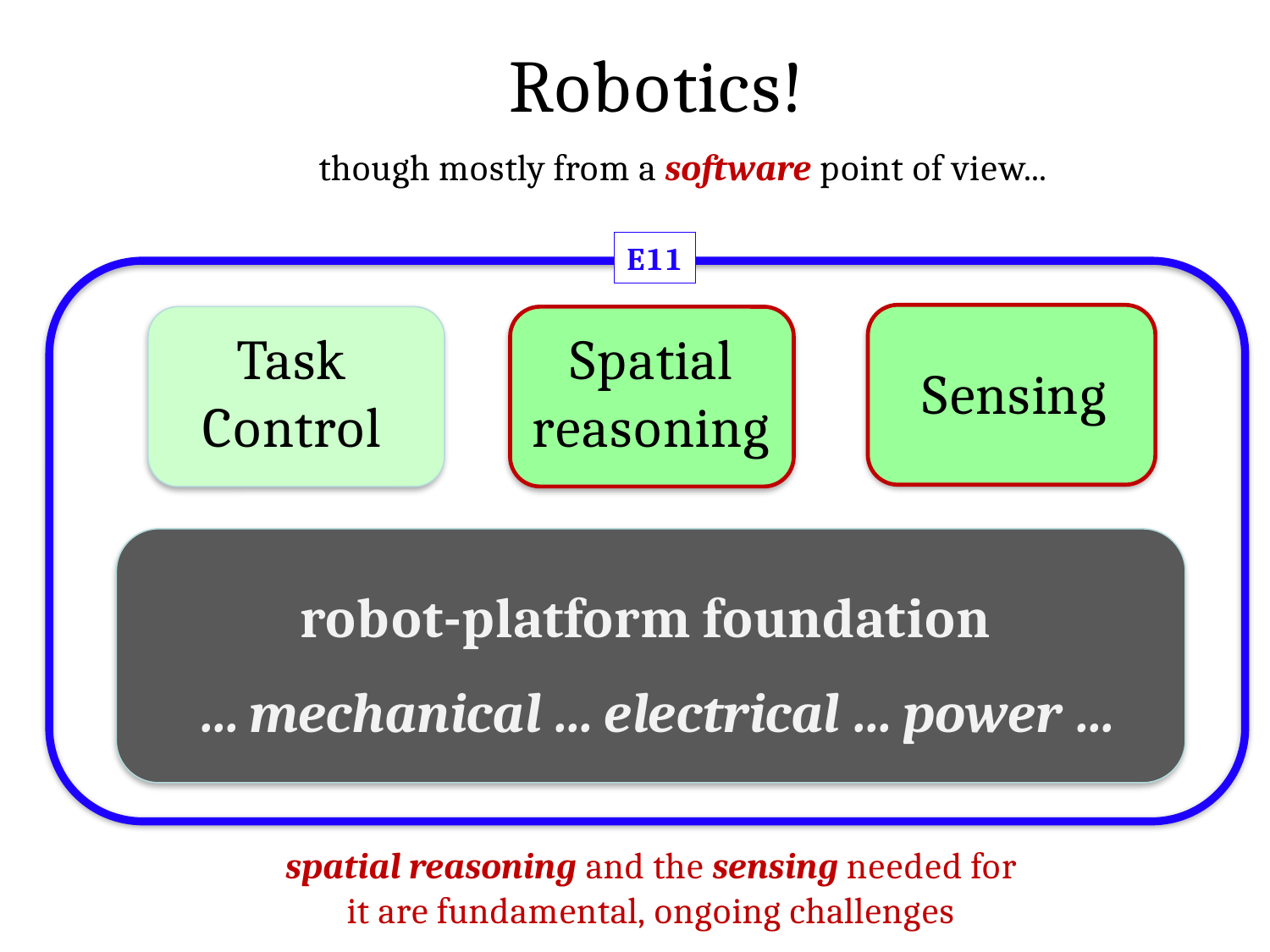

Robotics!
though mostly from a software point of view...
E11

Task Control
Spatial reasoning
Sensing

robot-platform foundation
... mechanical ... electrical ... power ...
spatial reasoning and the sensing needed for it are fundamental, ongoing challenges